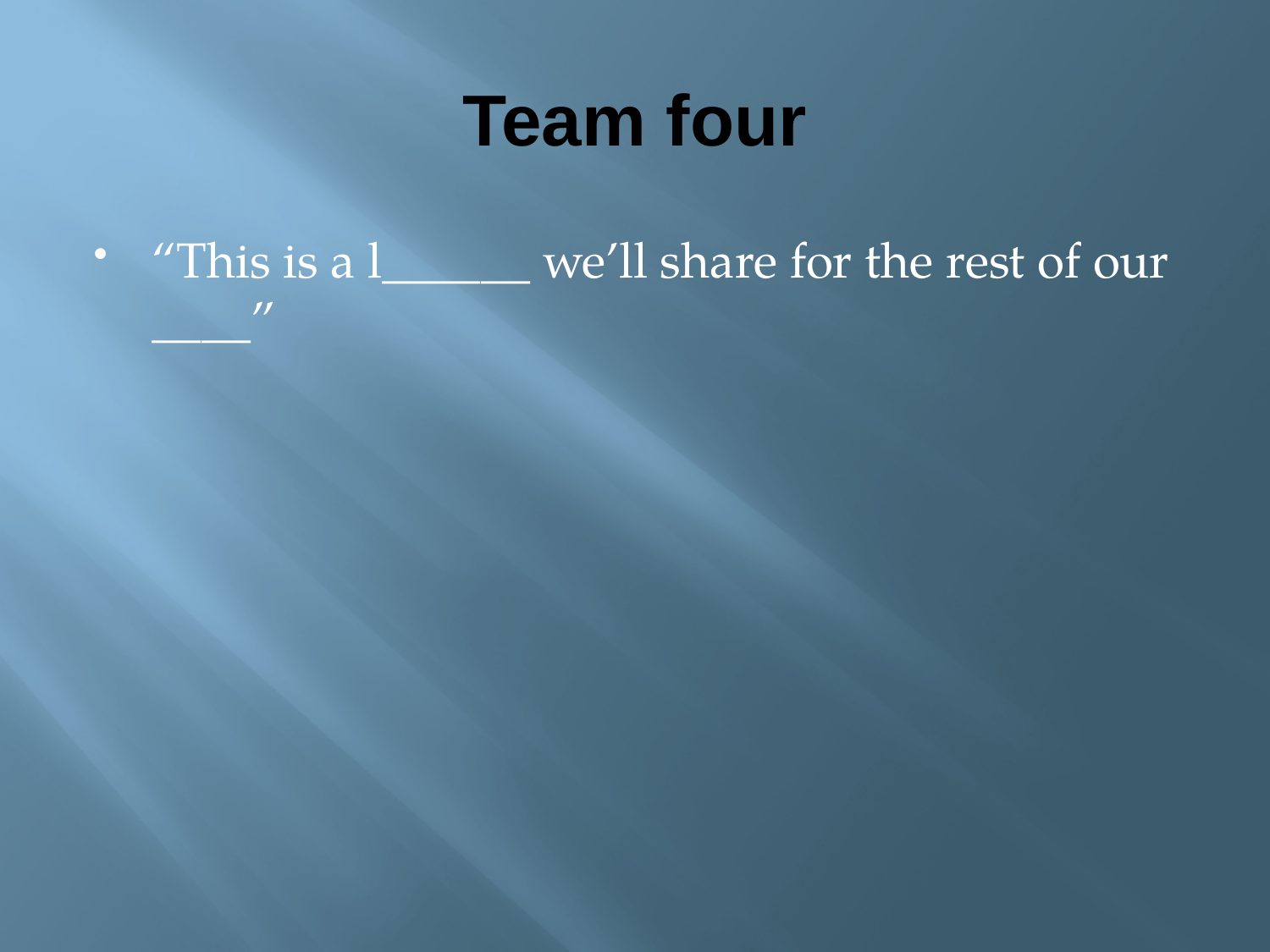

# Team four
“This is a l______ we’ll share for the rest of our ____”